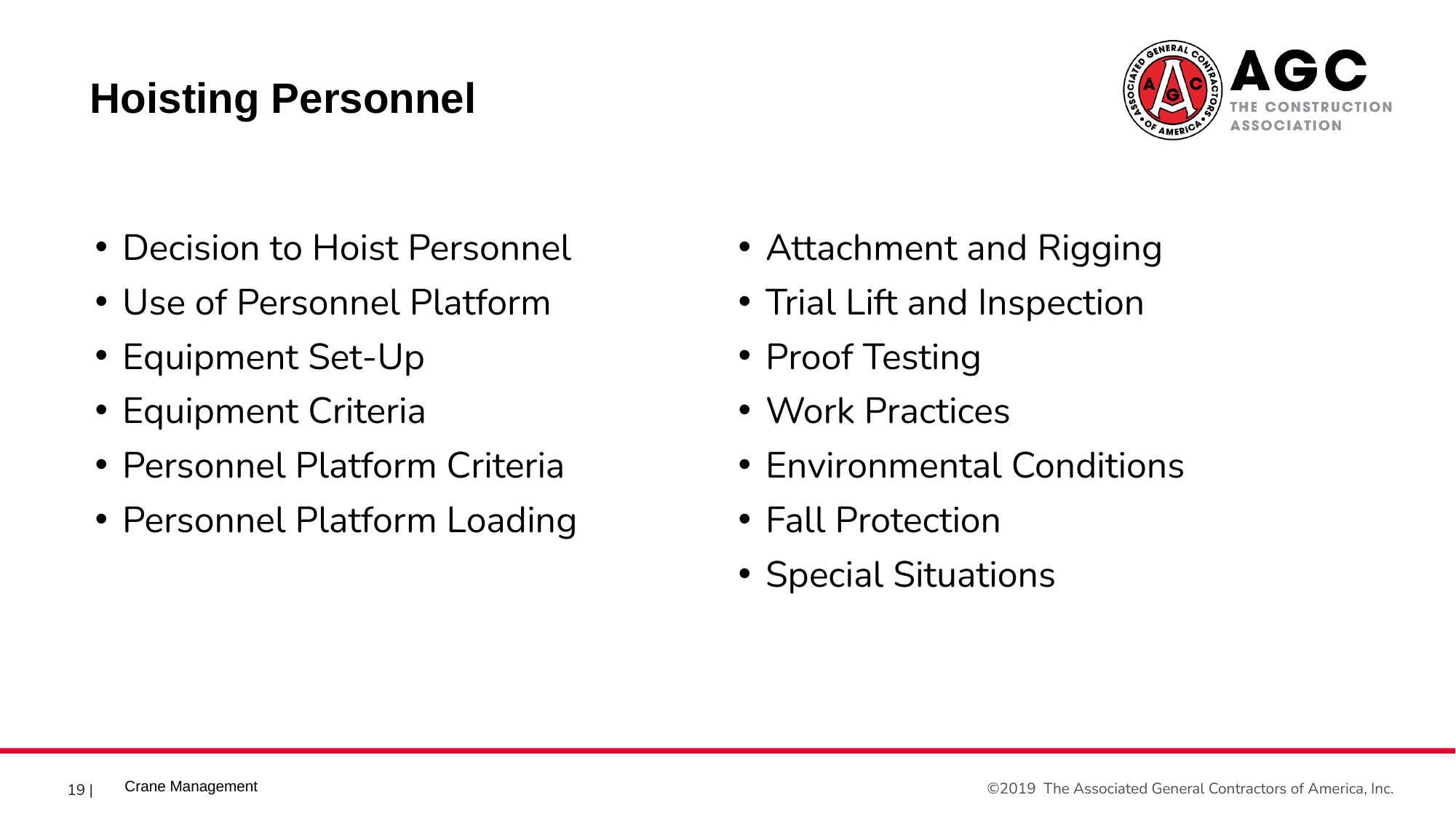

Hoisting Personnel
Decision to Hoist Personnel
Use of Personnel Platform
Equipment Set-Up
Equipment Criteria
Personnel Platform Criteria
Personnel Platform Loading

Attachment and Rigging
Trial Lift and Inspection
Proof Testing
Work Practices
Environmental Conditions
Fall Protection
Special Situations
Crane Management